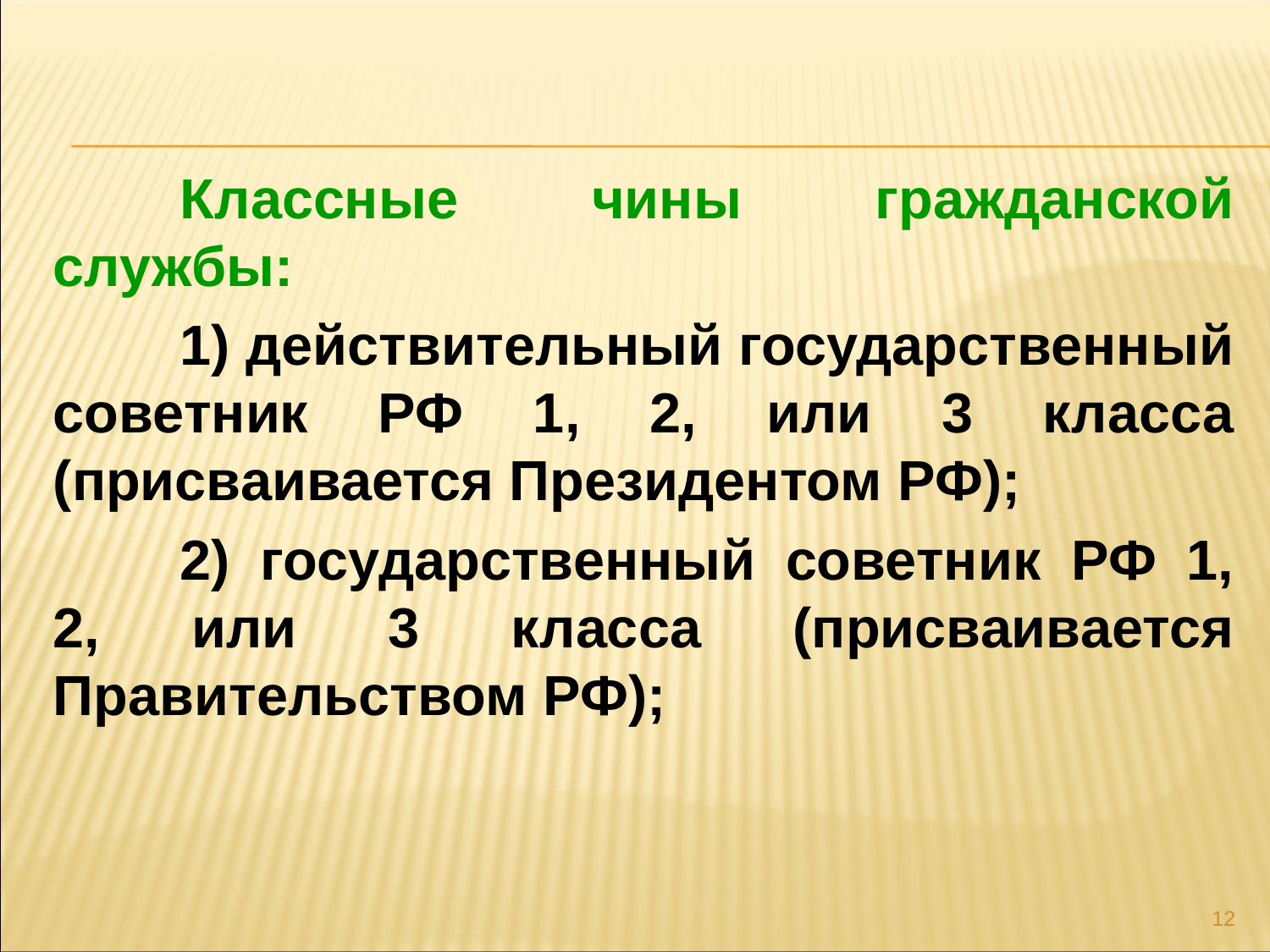

Классные чины гражданской службы:
	1) действительный государственный советник РФ 1, 2, или 3 класса (присваивается Президентом РФ);
	2) государственный советник РФ 1, 2, или 3 класса (присваивается Правительством РФ);

12